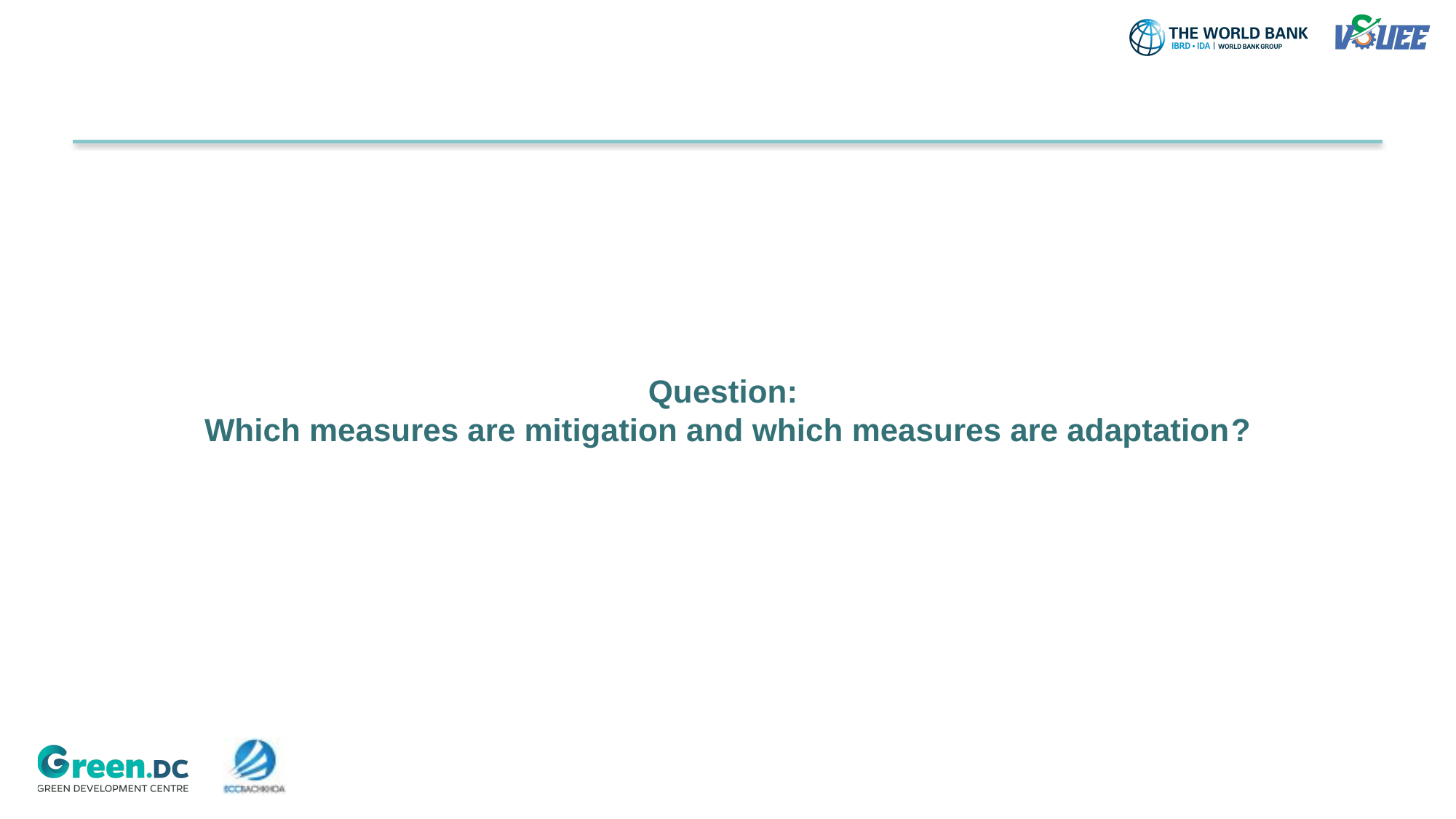

# Question: Which measures are mitigation and which measures are adaptation?